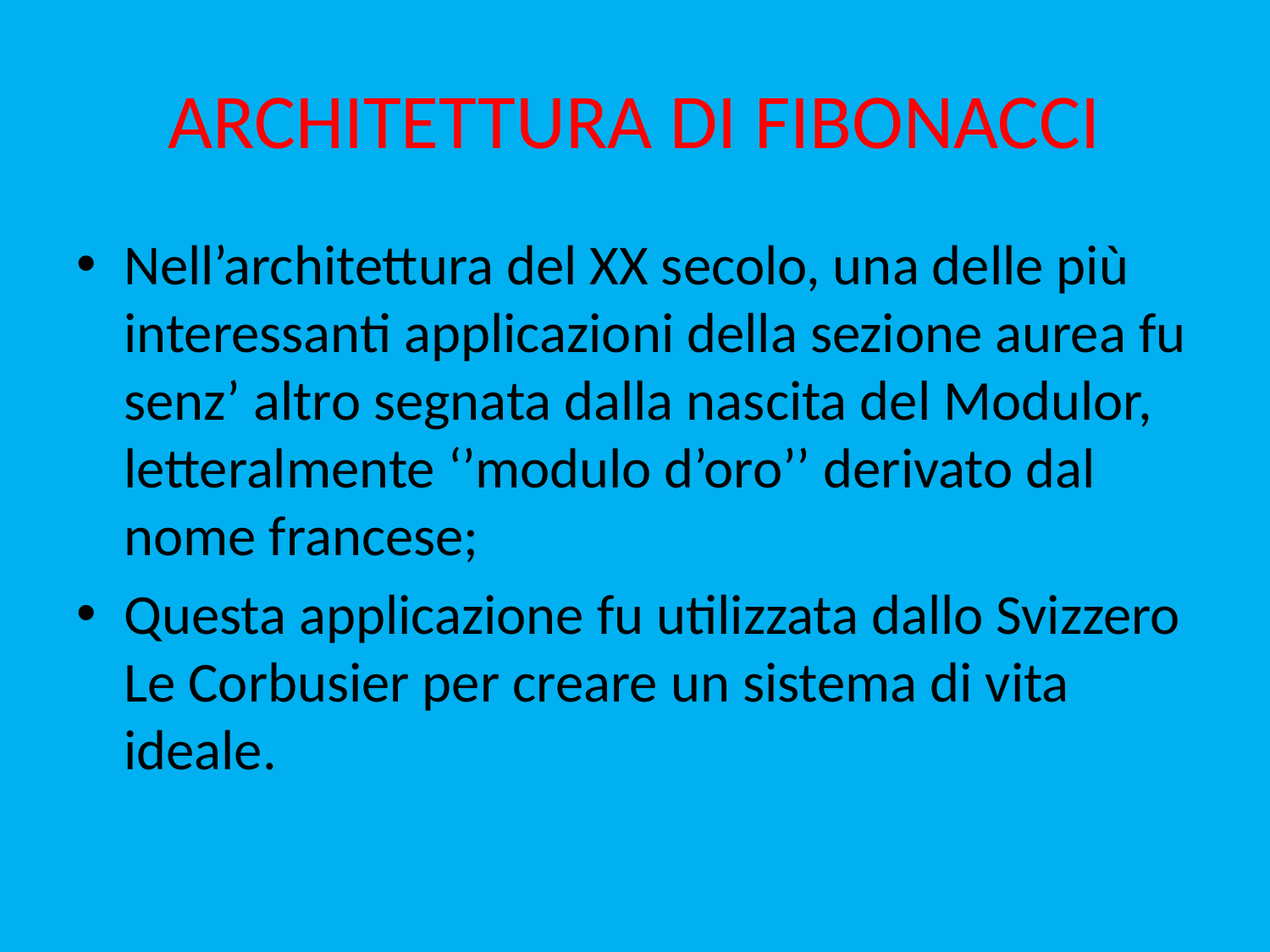

# ARCHITETTURA DI FIBONACCI
Nell’architettura del XX secolo, una delle più interessanti applicazioni della sezione aurea fu senz’ altro segnata dalla nascita del Modulor, letteralmente ‘’modulo d’oro’’ derivato dal nome francese;
Questa applicazione fu utilizzata dallo Svizzero Le Corbusier per creare un sistema di vita ideale.